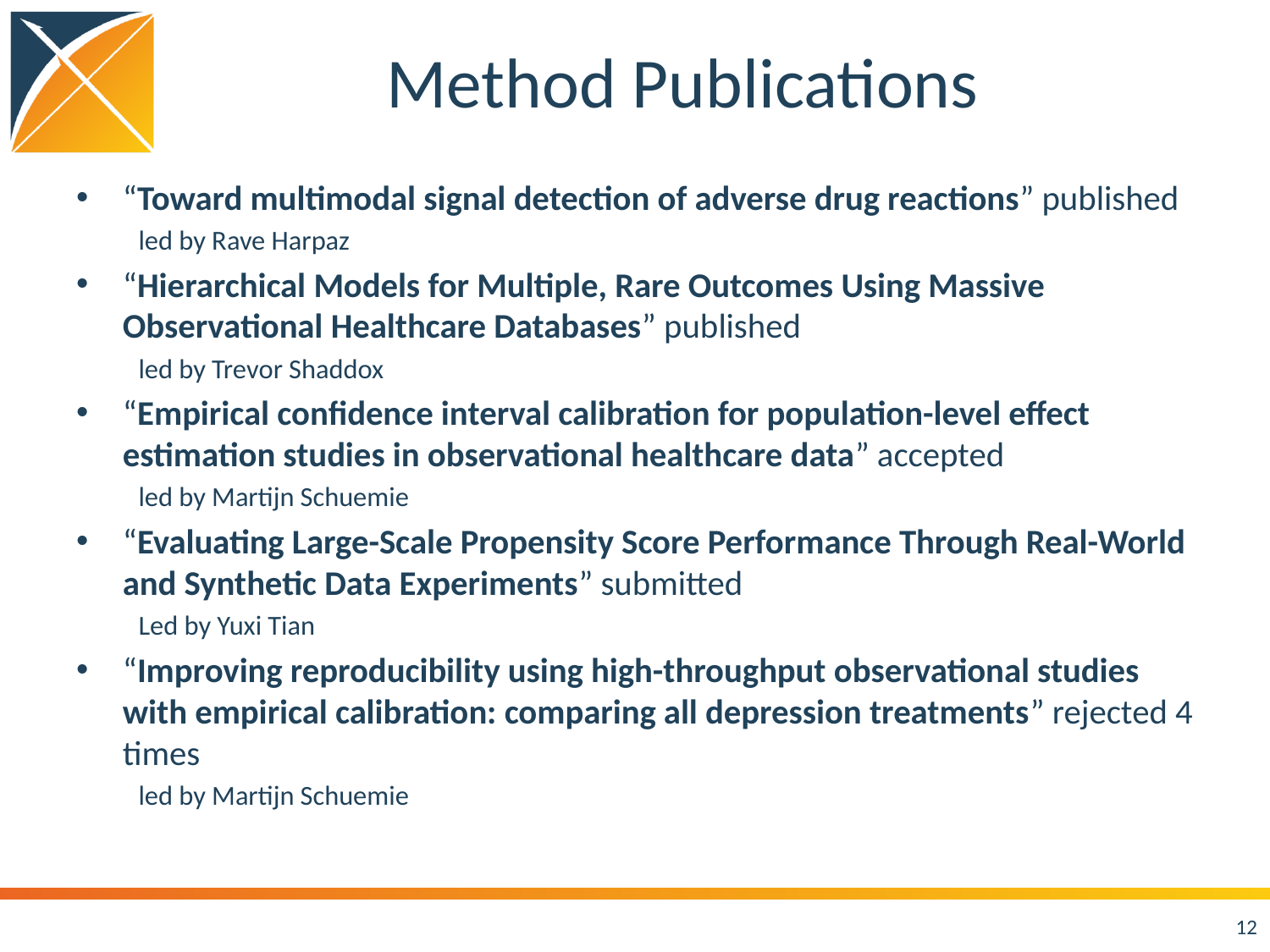

# Method Publications
“Toward multimodal signal detection of adverse drug reactions” published
led by Rave Harpaz
“Hierarchical Models for Multiple, Rare Outcomes Using Massive Observational Healthcare Databases” published
led by Trevor Shaddox
“Empirical confidence interval calibration for population-level effect estimation studies in observational healthcare data” accepted
led by Martijn Schuemie
“Evaluating Large-Scale Propensity Score Performance Through Real-World and Synthetic Data Experiments” submitted
Led by Yuxi Tian
“Improving reproducibility using high-throughput observational studies with empirical calibration: comparing all depression treatments” rejected 4 times
led by Martijn Schuemie

12